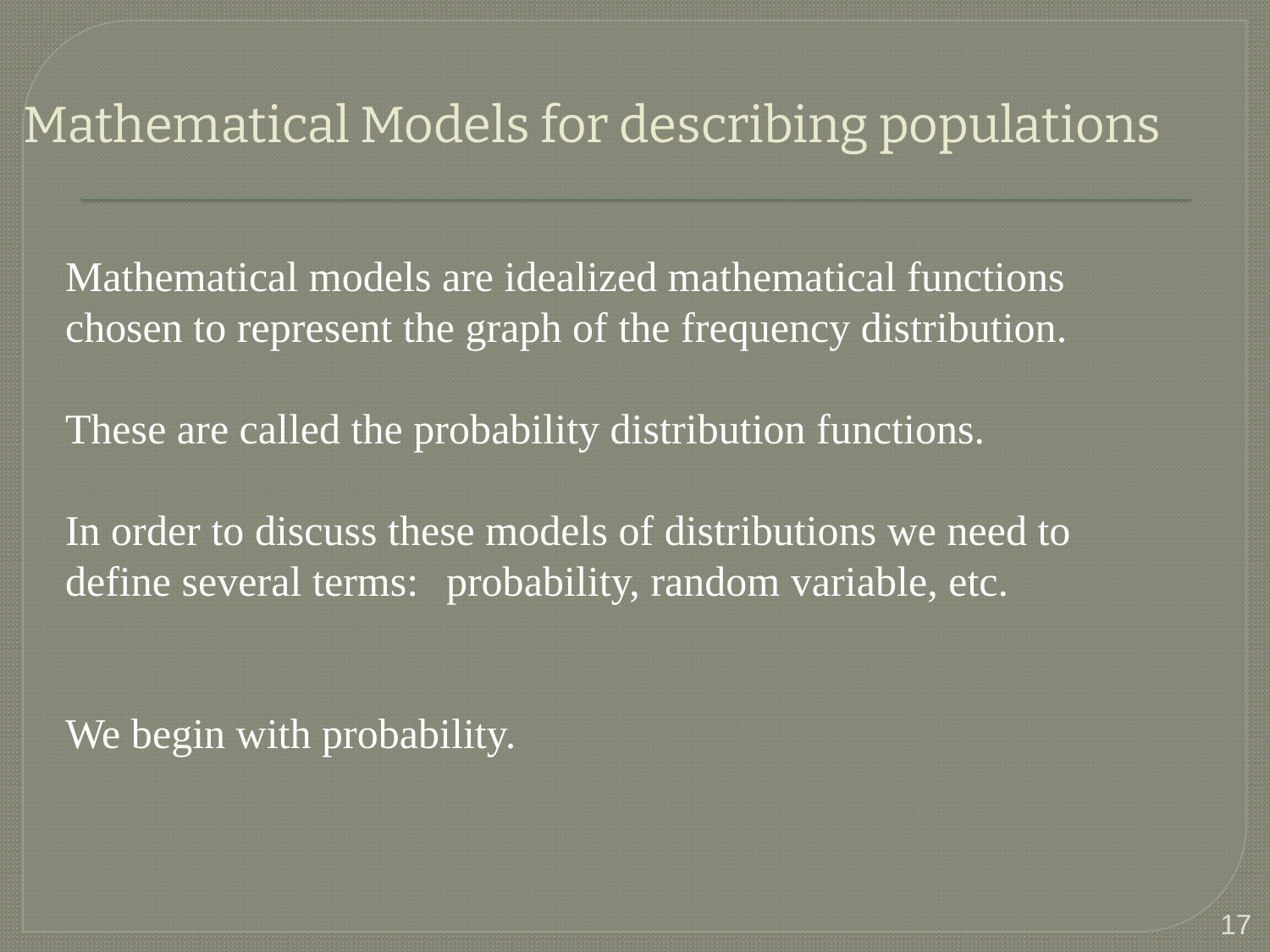

# Mathematical Models for describing populations
Mathematical models are idealized mathematical functions chosen to represent the graph of the frequency distribution.

These are called the probability distribution functions.

In order to discuss these models of distributions we need to define several terms:  	probability, random variable, etc.

We begin with probability.
17